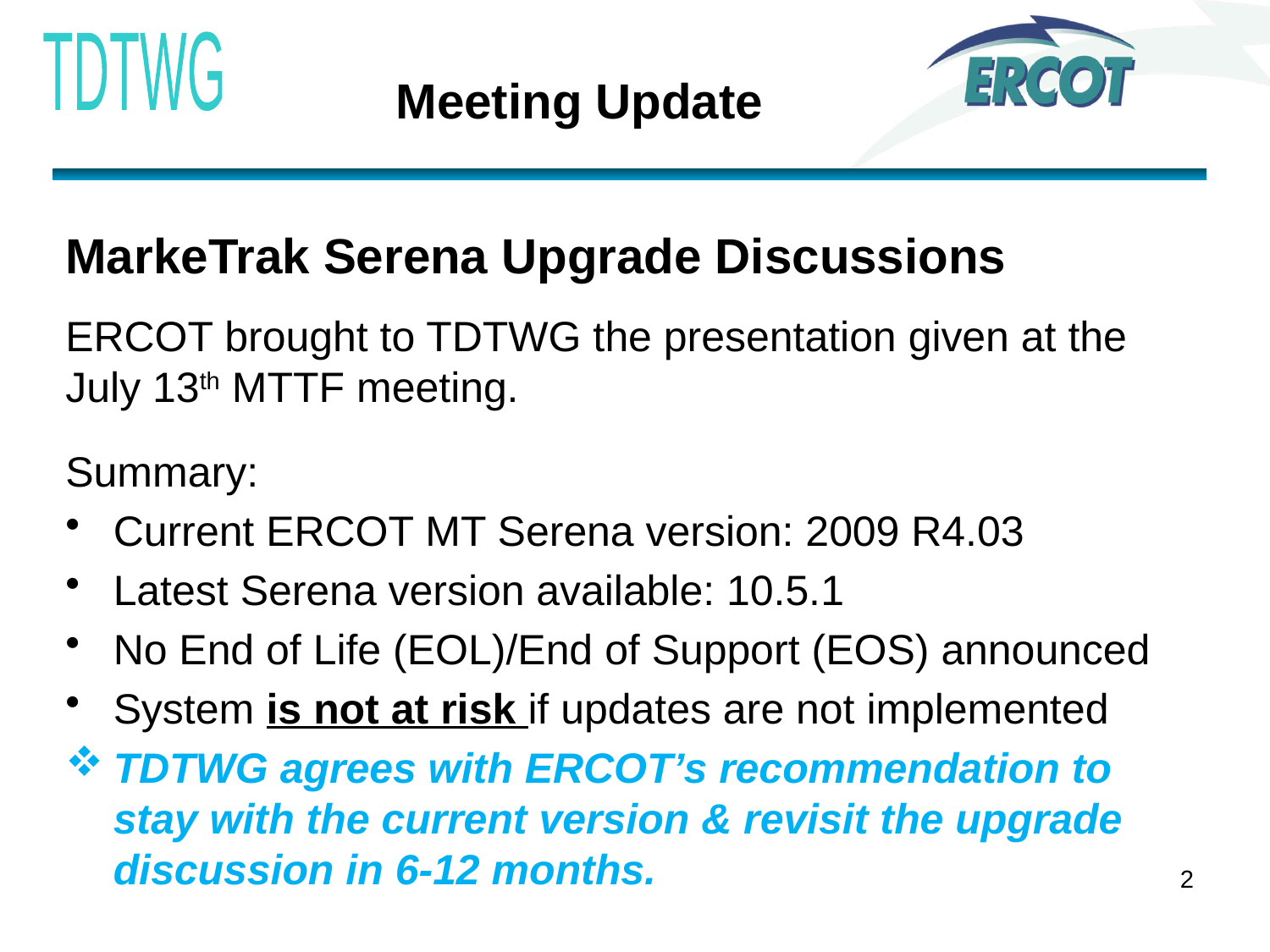

Meeting Update
MarkeTrak Serena Upgrade Discussions

ERCOT brought to TDTWG the presentation given at the July 13th MTTF meeting.
Summary:
Current ERCOT MT Serena version: 2009 R4.03
Latest Serena version available: 10.5.1
No End of Life (EOL)/End of Support (EOS) announced
System is not at risk if updates are not implemented
TDTWG agrees with ERCOT’s recommendation to stay with the current version & revisit the upgrade discussion in 6-12 months.

2